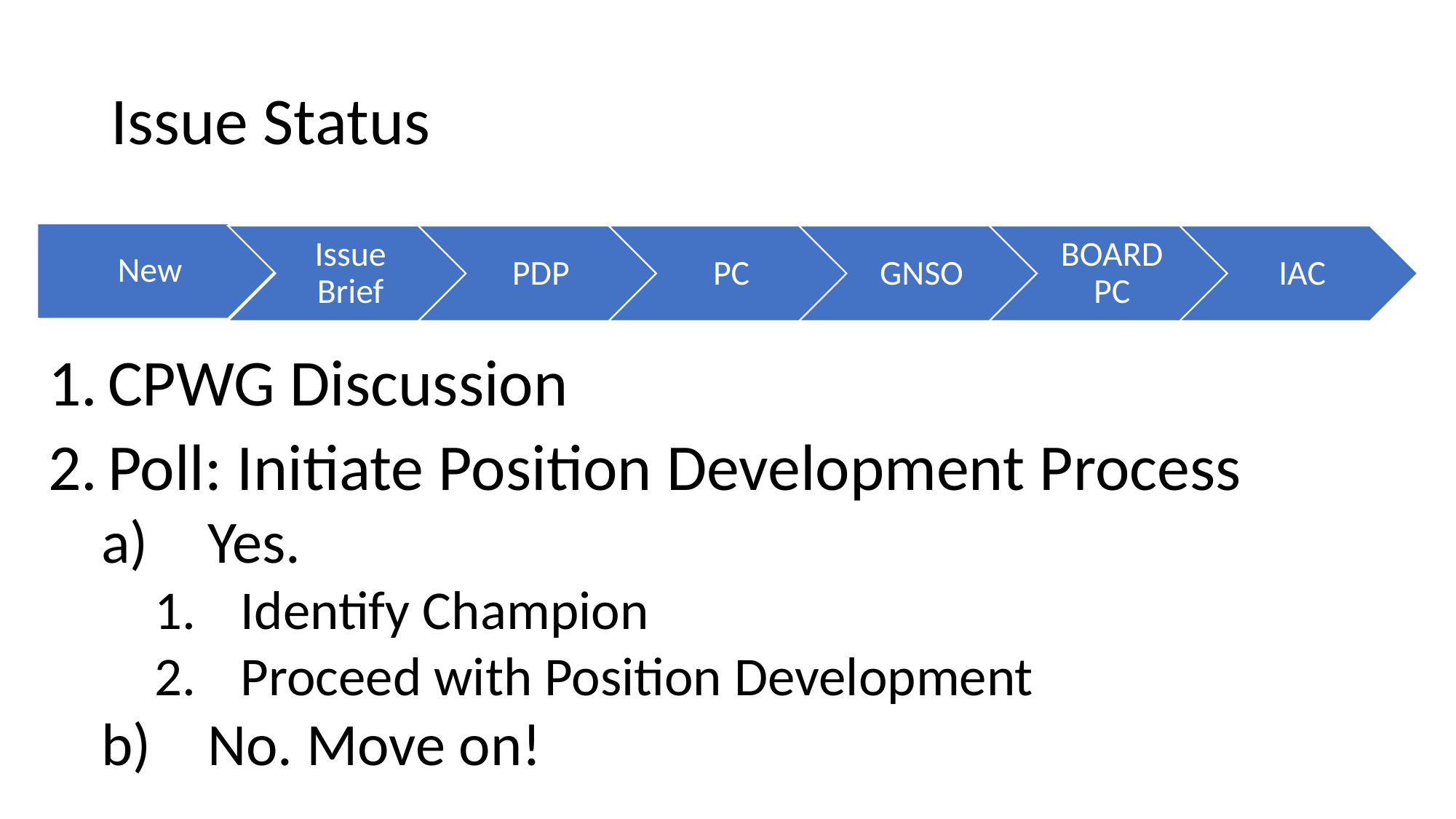

# Issue Status
New
Issue Brief
PDP
PC
GNSO
BOARD PC
IAC
CPWG Discussion
Poll: Initiate Position Development Process
Yes.
Identify Champion
Proceed with Position Development
No. Move on!